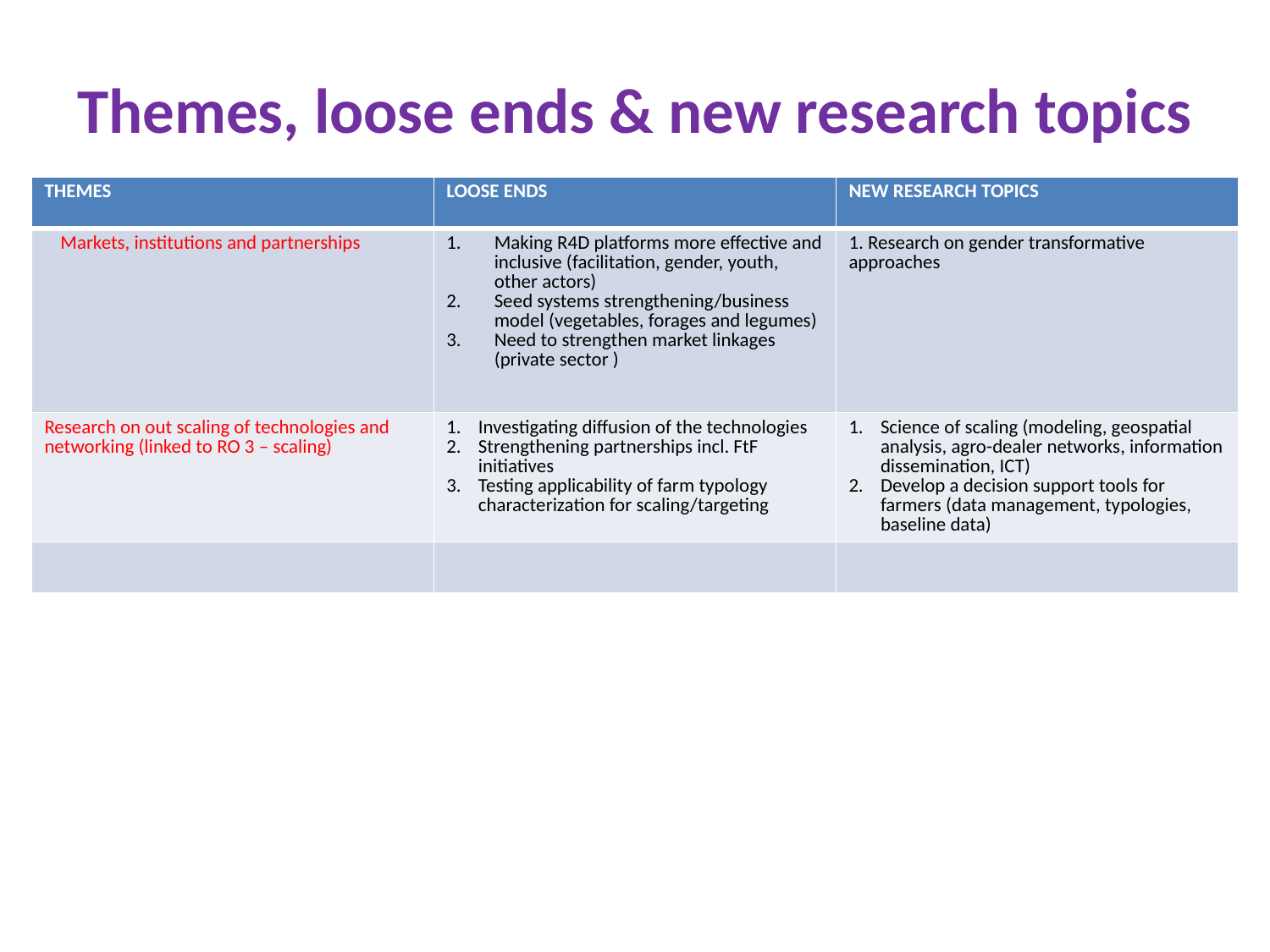

# Themes, loose ends & new research topics
| THEMES | LOOSE ENDS | NEW RESEARCH TOPICS |
| --- | --- | --- |
| Markets, institutions and partnerships | Making R4D platforms more effective and inclusive (facilitation, gender, youth, other actors) Seed systems strengthening/business model (vegetables, forages and legumes) Need to strengthen market linkages (private sector ) | 1. Research on gender transformative approaches |
| Research on out scaling of technologies and networking (linked to RO 3 – scaling) | Investigating diffusion of the technologies Strengthening partnerships incl. FtF initiatives Testing applicability of farm typology characterization for scaling/targeting | Science of scaling (modeling, geospatial analysis, agro-dealer networks, information dissemination, ICT) Develop a decision support tools for farmers (data management, typologies, baseline data) |
|  |  |  |